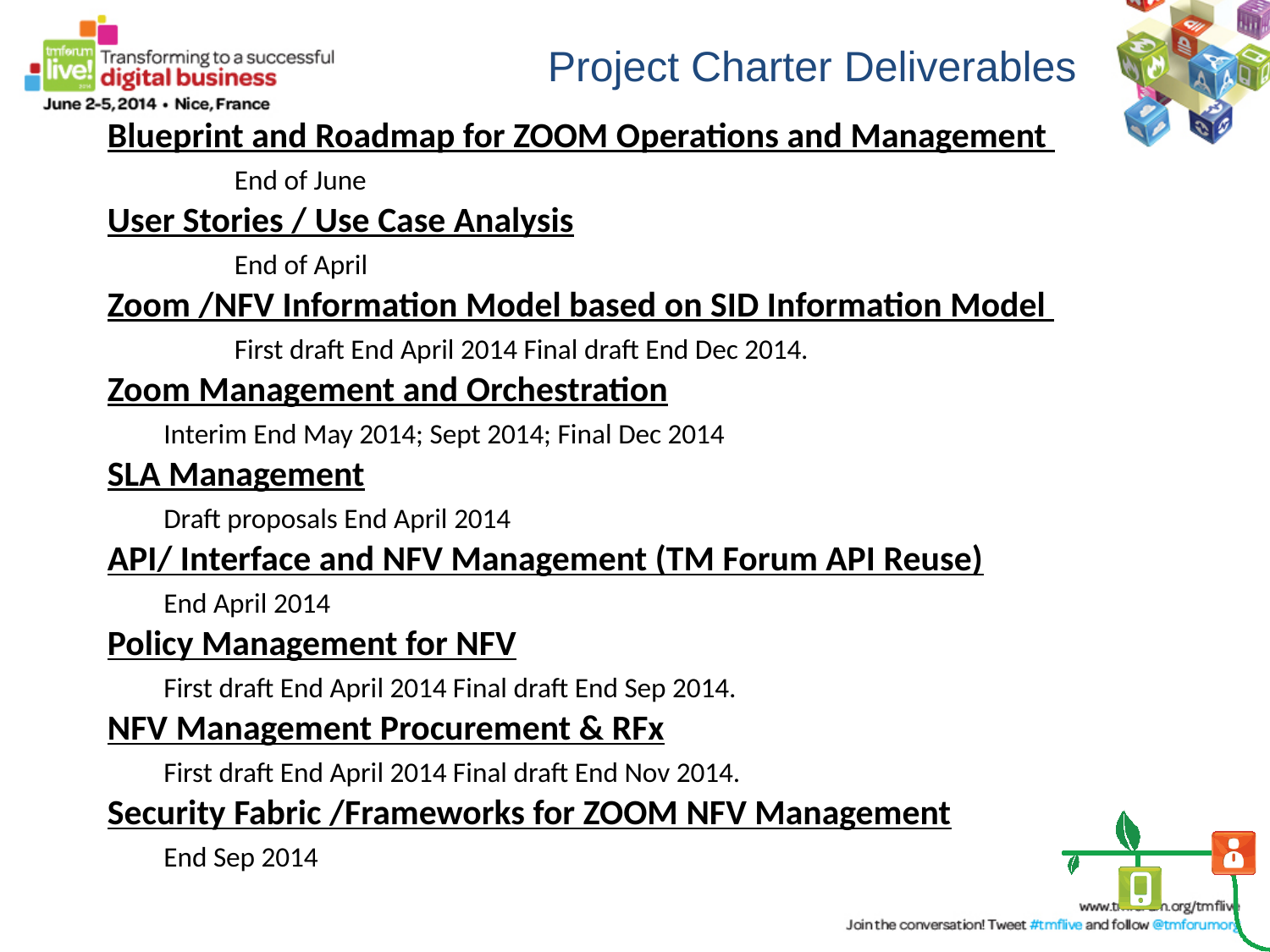

# Project Charter Deliverables

Blueprint and Roadmap for ZOOM Operations and Management
	End of June
User Stories / Use Case Analysis
	End of April
Zoom /NFV Information Model based on SID Information Model
	First draft End April 2014 Final draft End Dec 2014.
Zoom Management and Orchestration
       Interim End May 2014; Sept 2014; Final Dec 2014
SLA Management
       Draft proposals End April 2014
API/ Interface and NFV Management (TM Forum API Reuse)
       End April 2014
Policy Management for NFV
       First draft End April 2014 Final draft End Sep 2014.
NFV Management Procurement & RFx
       First draft End April 2014 Final draft End Nov 2014.
Security Fabric /Frameworks for ZOOM NFV Management
       End Sep 2014